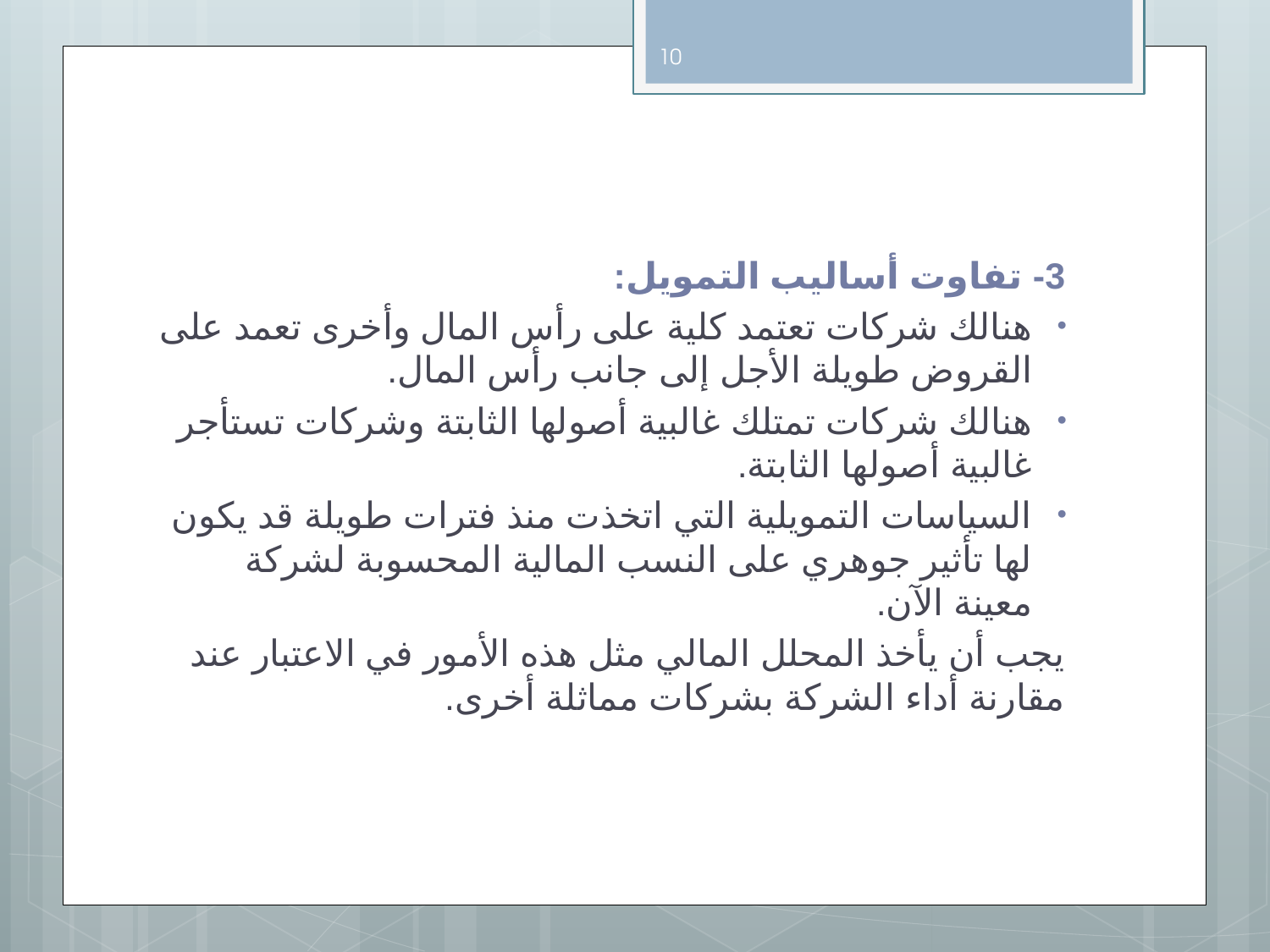

10
3- تفاوت أساليب التمويل:
هنالك شركات تعتمد كلية على رأس المال وأخرى تعمد على القروض طويلة الأجل إلى جانب رأس المال.
هنالك شركات تمتلك غالبية أصولها الثابتة وشركات تستأجر غالبية أصولها الثابتة.
السياسات التمويلية التي اتخذت منذ فترات طويلة قد يكون لها تأثير جوهري على النسب المالية المحسوبة لشركة معينة الآن.
يجب أن يأخذ المحلل المالي مثل هذه الأمور في الاعتبار عند مقارنة أداء الشركة بشركات مماثلة أخرى.